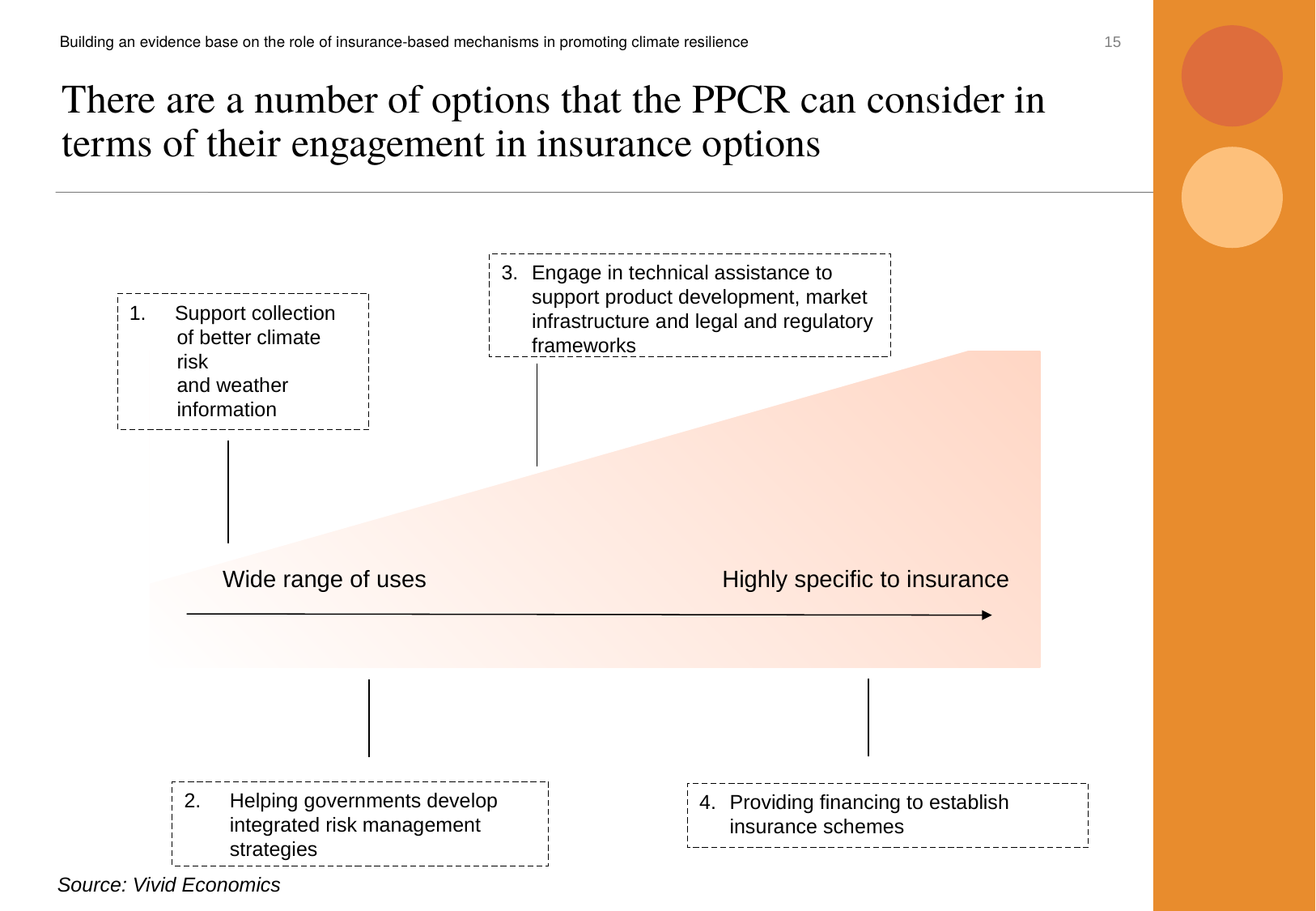

15
Building an evidence base on the role of insurance-based mechanisms in promoting climate resilience
# There are a number of options that the PPCR can consider in terms of their engagement in insurance options

Engage in technical assistance to support product development, market infrastructure and legal and regulatory frameworks
Support collection
of better climate risk
	and weather information

Helping governments develop integrated risk management strategies
Providing financing to establish insurance schemes

Wide range of uses
Highly specific to insurance
Source: Vivid Economics